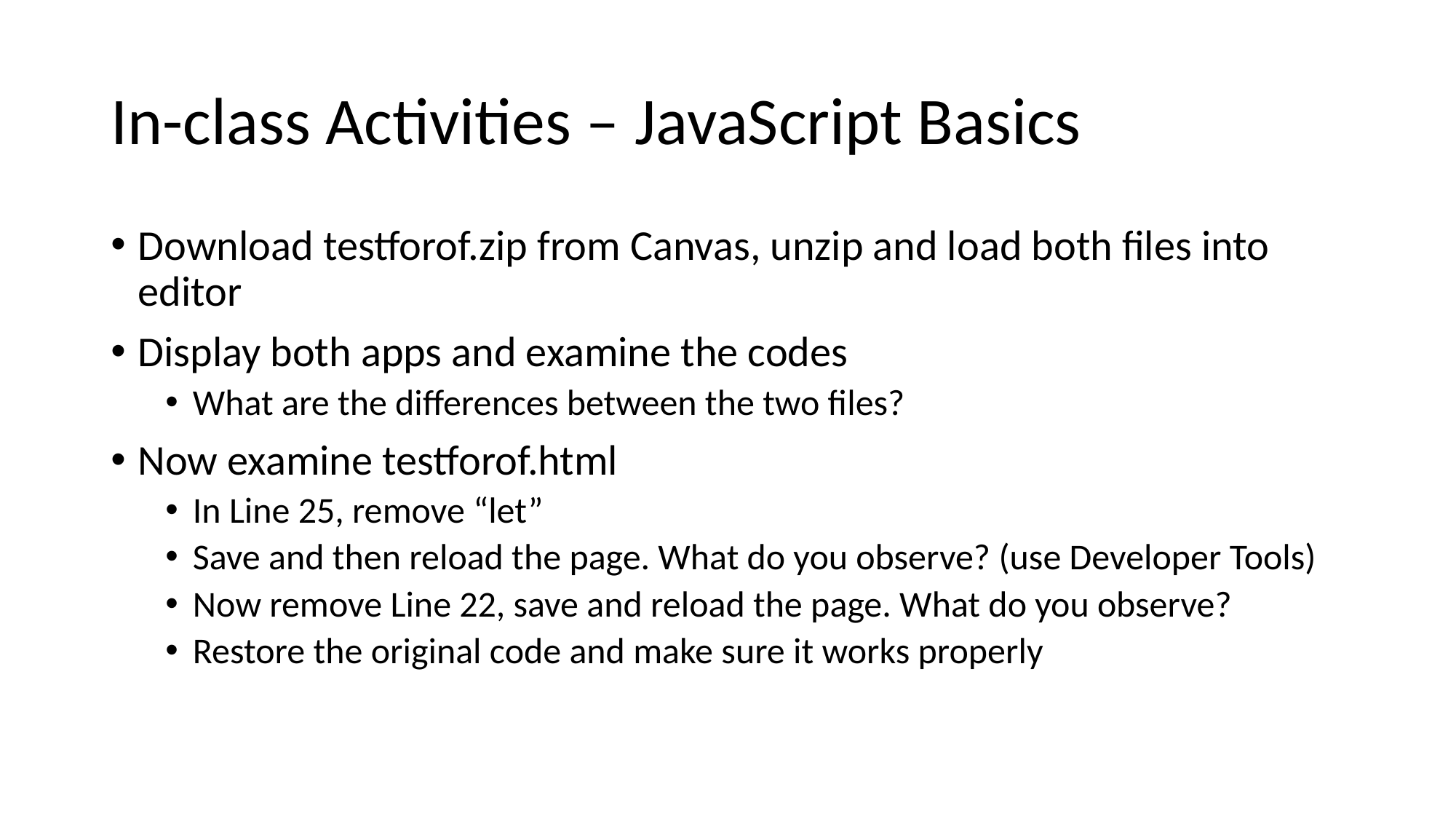

# In-class Activities – JavaScript Basics
Download testforof.zip from Canvas, unzip and load both files into editor
Display both apps and examine the codes
What are the differences between the two files?
Now examine testforof.html
In Line 25, remove “let”
Save and then reload the page. What do you observe? (use Developer Tools)
Now remove Line 22, save and reload the page. What do you observe?
Restore the original code and make sure it works properly